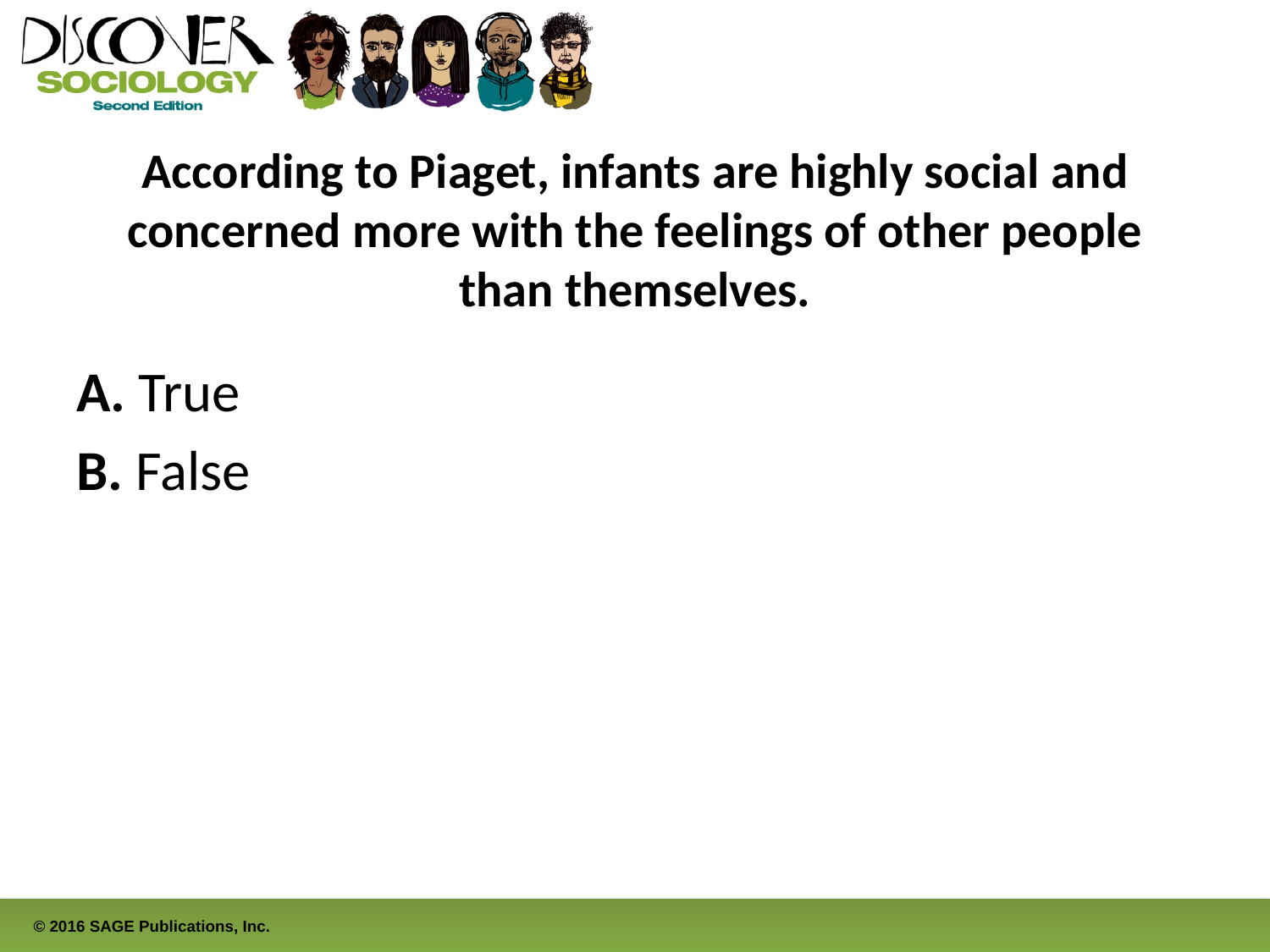

# According to Piaget, infants are highly social and concerned more with the feelings of other people than themselves.
A. True
B. False